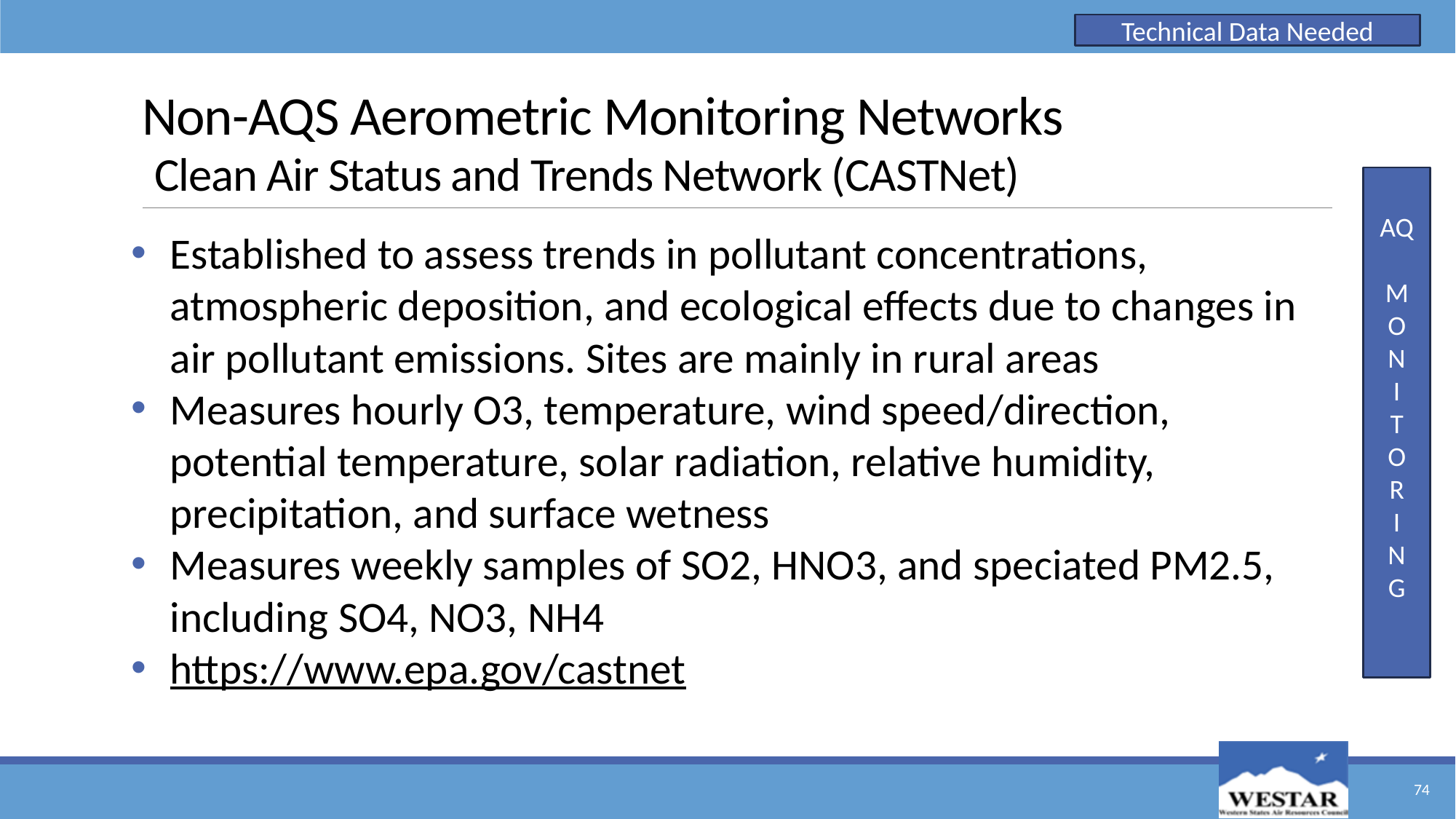

Technical Data Needed
# Non-AQS Aerometric Monitoring Networks Clean Air Status and Trends Network (CASTNet)
AQ

M
O
N
I
T
O
R
I
N
G

Established to assess trends in pollutant concentrations, atmospheric deposition, and ecological effects due to changes in air pollutant emissions. Sites are mainly in rural areas
Measures hourly O3, temperature, wind speed/direction, potential temperature, solar radiation, relative humidity, precipitation, and surface wetness
Measures weekly samples of SO2, HNO3, and speciated PM2.5, including SO4, NO3, NH4
https://www.epa.gov/castnet

74